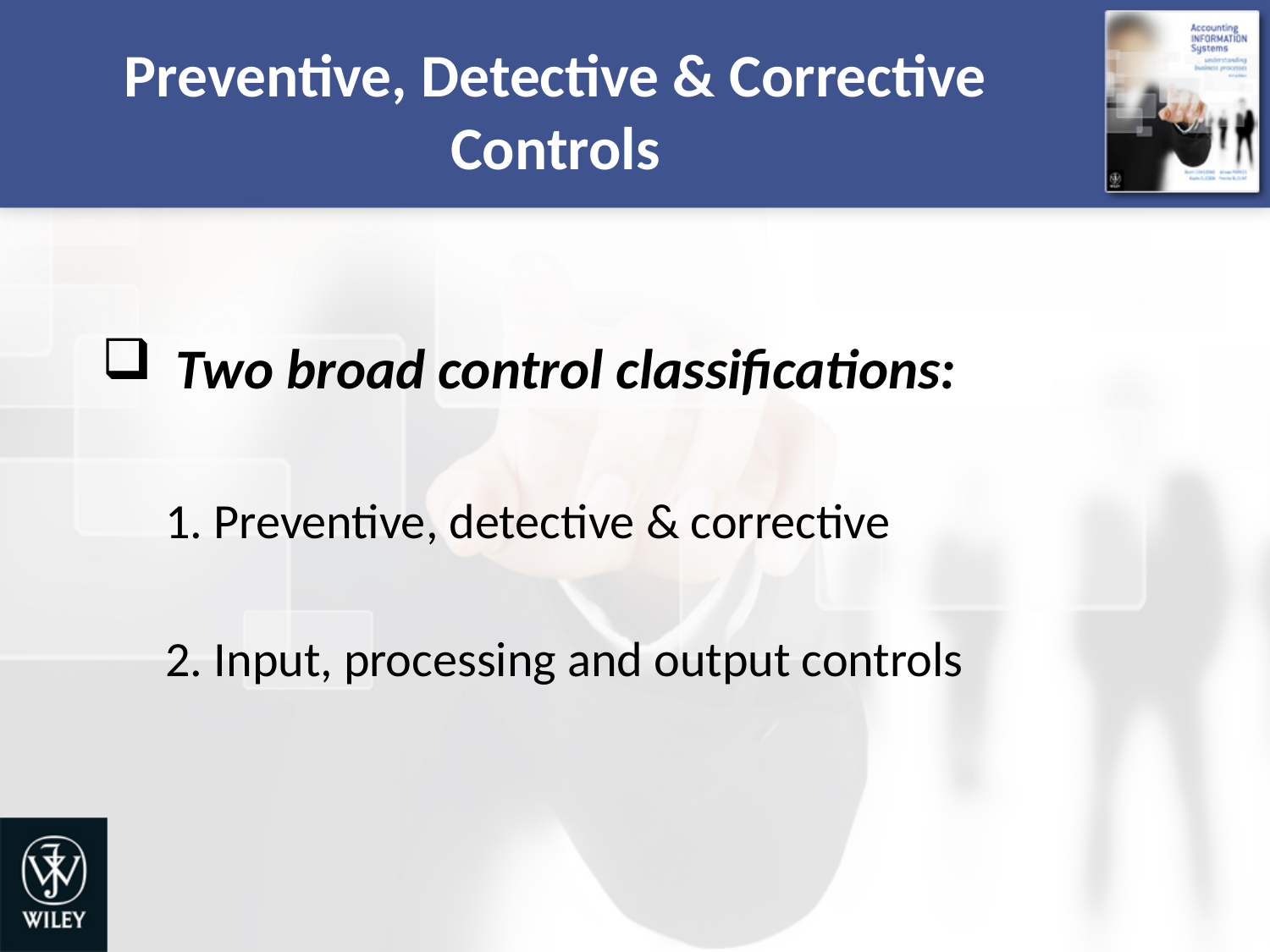

# Preventive, Detective & Corrective Controls
Two broad control classifications:

1. Preventive, detective & corrective

2. Input, processing and output controls